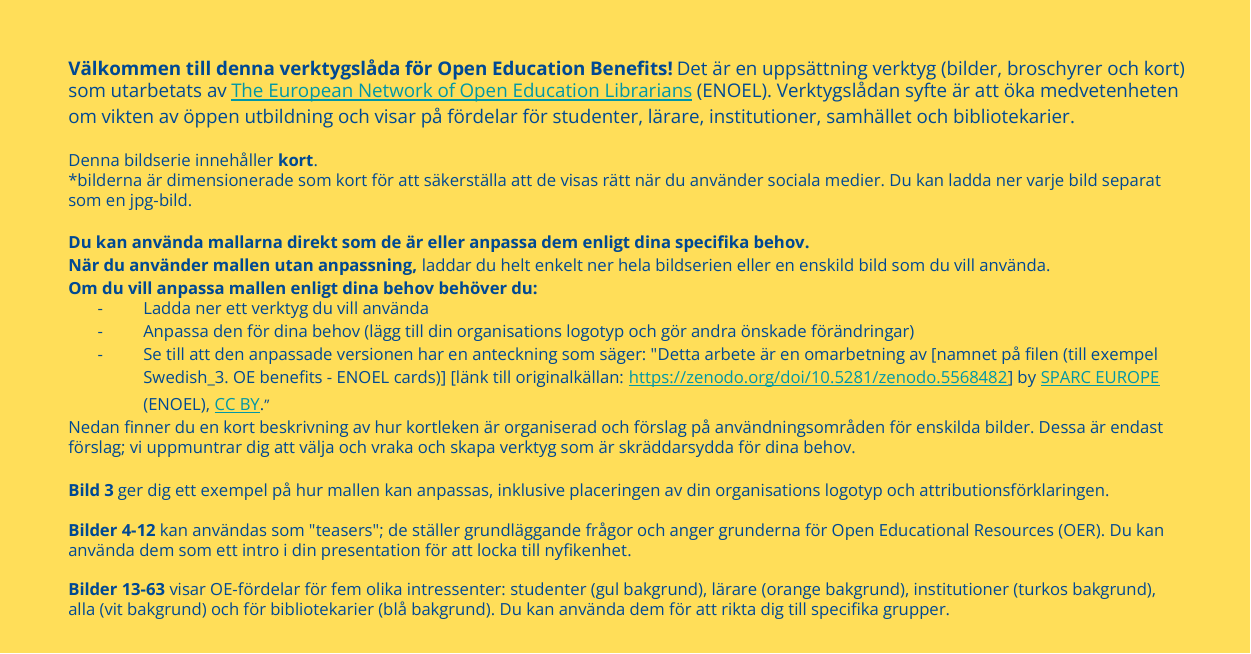

Välkommen till denna verktygslåda för Open Education Benefits! Det är en uppsättning verktyg (bilder, broschyrer och kort) som utarbetats av The European Network of Open Education Librarians (ENOEL). Verktygslådan syfte är att öka medvetenheten om vikten av öppen utbildning och visar på fördelar för studenter, lärare, institutioner, samhället och bibliotekarier.

Denna bildserie innehåller kort.
*bilderna är dimensionerade som kort för att säkerställa att de visas rätt när du använder sociala medier. Du kan ladda ner varje bild separat som en jpg-bild.

Du kan använda mallarna direkt som de är eller anpassa dem enligt dina specifika behov.
När du använder mallen utan anpassning, laddar du helt enkelt ner hela bildserien eller en enskild bild som du vill använda.
Om du vill anpassa mallen enligt dina behov behöver du:
Ladda ner ett verktyg du vill använda
Anpassa den för dina behov (lägg till din organisations logotyp och gör andra önskade förändringar)
Se till att den anpassade versionen har en anteckning som säger: "Detta arbete är en omarbetning av [namnet på filen (till exempel Swedish_3. OE benefits - ENOEL cards)] [länk till originalkällan: https://zenodo.org/doi/10.5281/zenodo.5568482] by SPARC EUROPE (ENOEL), CC BY.”
Nedan finner du en kort beskrivning av hur kortleken är organiserad och förslag på användningsområden för enskilda bilder. Dessa är endast förslag; vi uppmuntrar dig att välja och vraka och skapa verktyg som är skräddarsydda för dina behov.

Bild 3 ger dig ett exempel på hur mallen kan anpassas, inklusive placeringen av din organisations logotyp och attributionsförklaringen.

Bilder 4-12 kan användas som "teasers"; de ställer grundläggande frågor och anger grunderna för Open Educational Resources (OER). Du kan använda dem som ett intro i din presentation för att locka till nyfikenhet.

Bilder 13-63 visar OE-fördelar för fem olika intressenter: studenter (gul bakgrund), lärare (orange bakgrund), institutioner (turkos bakgrund), alla (vit bakgrund) och för bibliotekarier (blå bakgrund). Du kan använda dem för att rikta dig till specifika grupper.